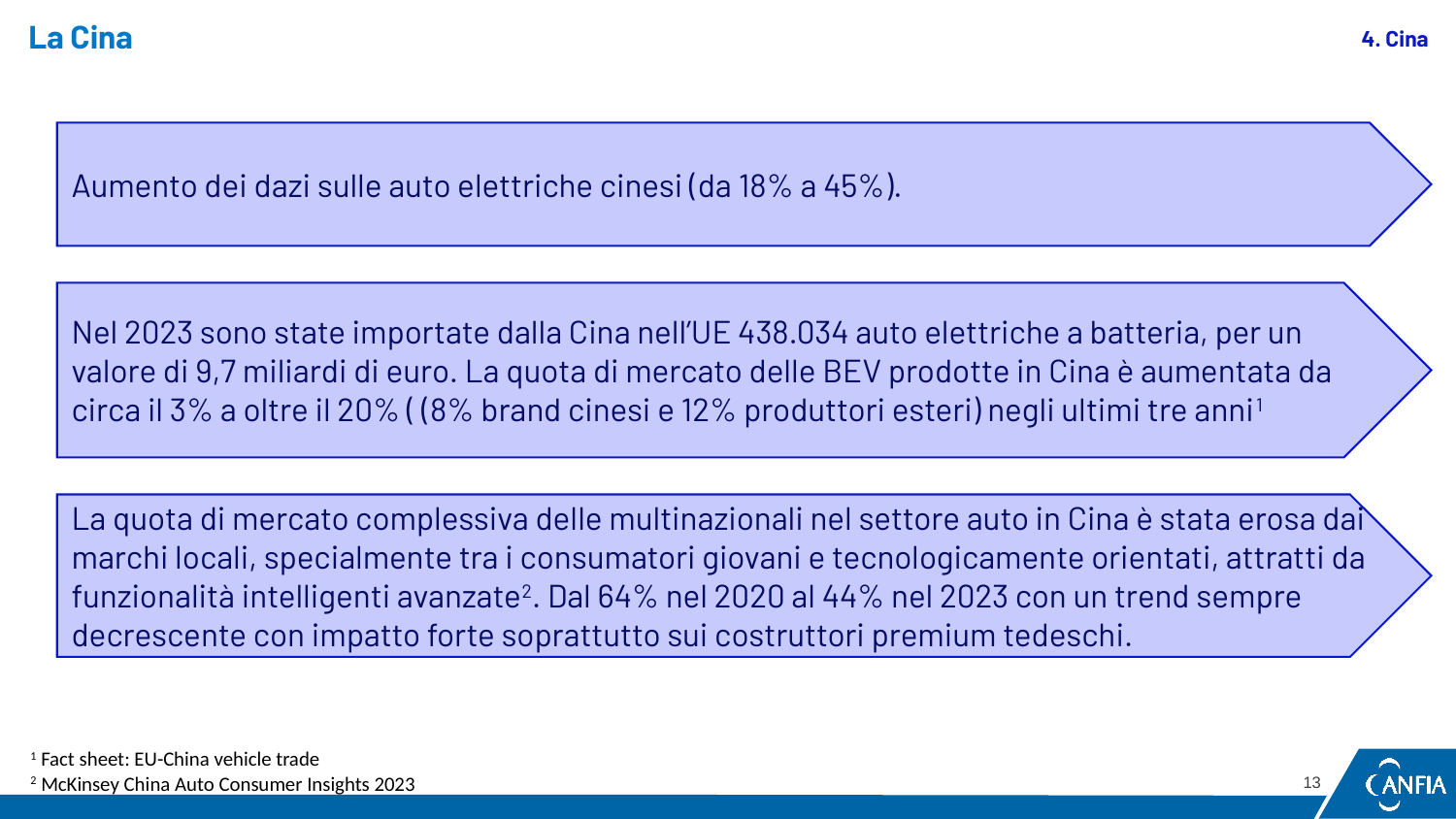

La Cina
Crisi dei microchip

4. Cina
Aumento dei dazi sulle auto elettriche cinesi (da 18% a 45%).
Nel 2023 sono state importate dalla Cina nell’UE 438.034 auto elettriche a batteria, per un valore di 9,7 miliardi di euro. La quota di mercato delle BEV prodotte in Cina è aumentata da circa il 3% a oltre il 20% ( (8% brand cinesi e 12% produttori esteri) negli ultimi tre anni1
La quota di mercato complessiva delle multinazionali nel settore auto in Cina è stata erosa dai marchi locali, specialmente tra i consumatori giovani e tecnologicamente orientati, attratti da funzionalità intelligenti avanzate2. Dal 64% nel 2020 al 44% nel 2023 con un trend sempre decrescente con impatto forte soprattutto sui costruttori premium tedeschi.
1 Fact sheet: EU-China vehicle trade
2 McKinsey China Auto Consumer Insights 2023